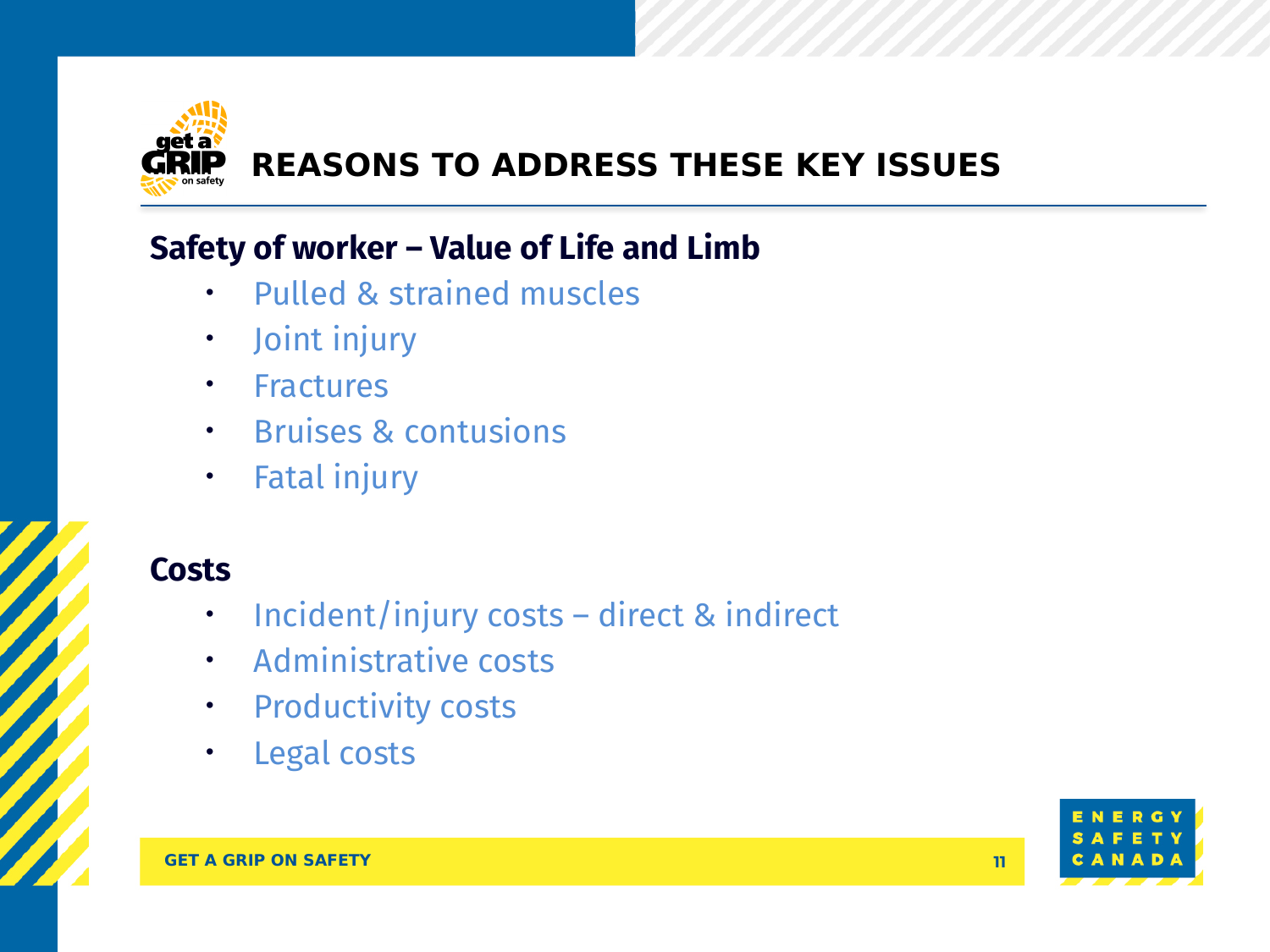

# Reasons to address these key issues
Safety of worker – Value of Life and Limb
Pulled & strained muscles
Joint injury
Fractures
Bruises & contusions
Fatal injury

Costs
Incident/injury costs – direct & indirect
Administrative costs
Productivity costs
Legal costs

Get a grip on safety
11